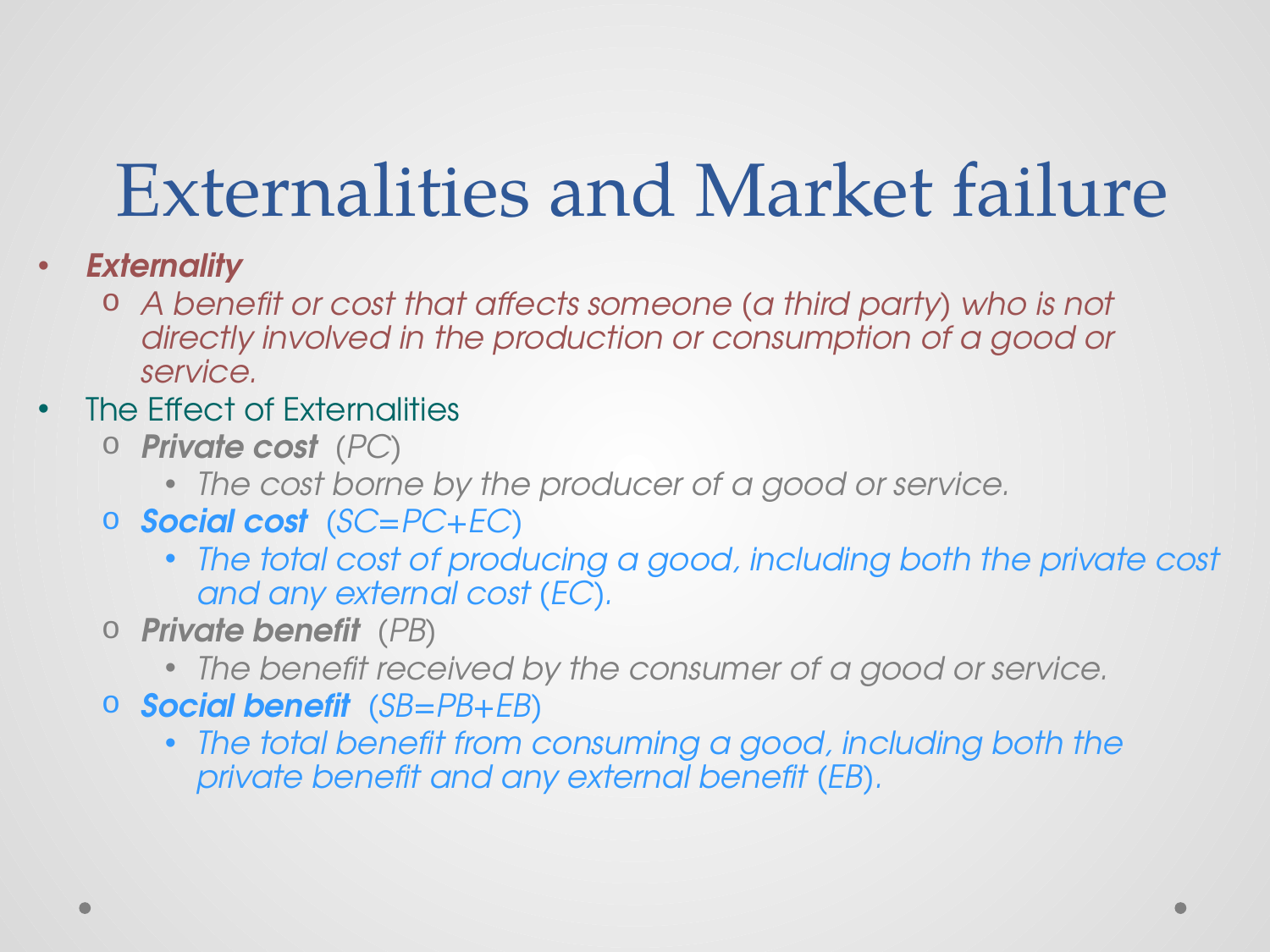

# Externalities and Market failure
Externality
A benefit or cost that affects someone (a third party) who is not directly involved in the production or consumption of a good or service.
The Effect of Externalities
Private cost  (PC)
The cost borne by the producer of a good or service.
Social cost  (SC=PC+EC)
The total cost of producing a good, including both the private cost and any external cost (EC).
Private benefit  (PB)
The benefit received by the consumer of a good or service.
Social benefit  (SB=PB+EB)
The total benefit from consuming a good, including both the private benefit and any external benefit (EB).